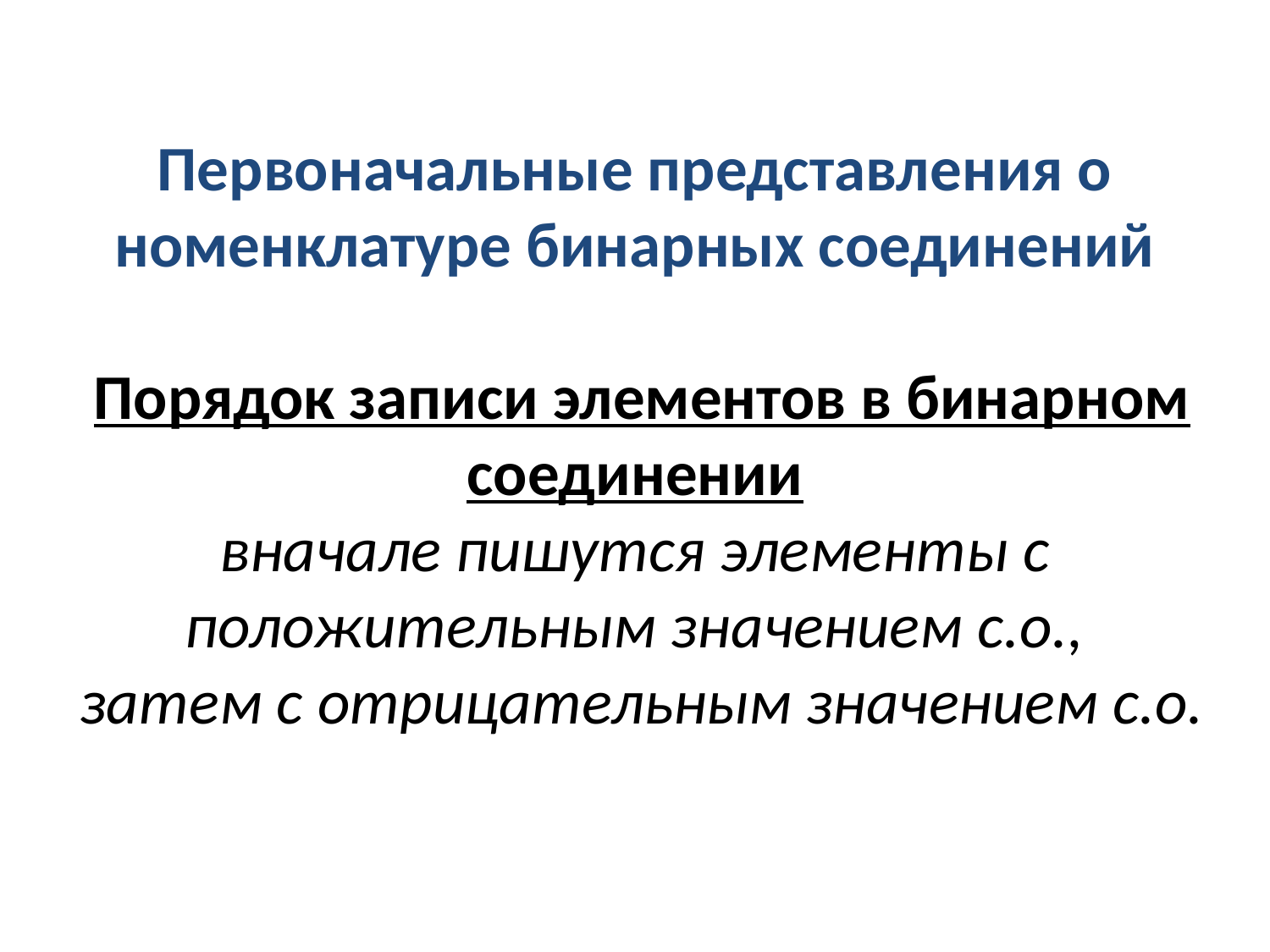

# Первоначальные представления о номенклатуре бинарных соединений Порядок записи элементов в бинарном соединении вначале пишутся элементы с положительным значением с.о., затем с отрицательным значением с.о.